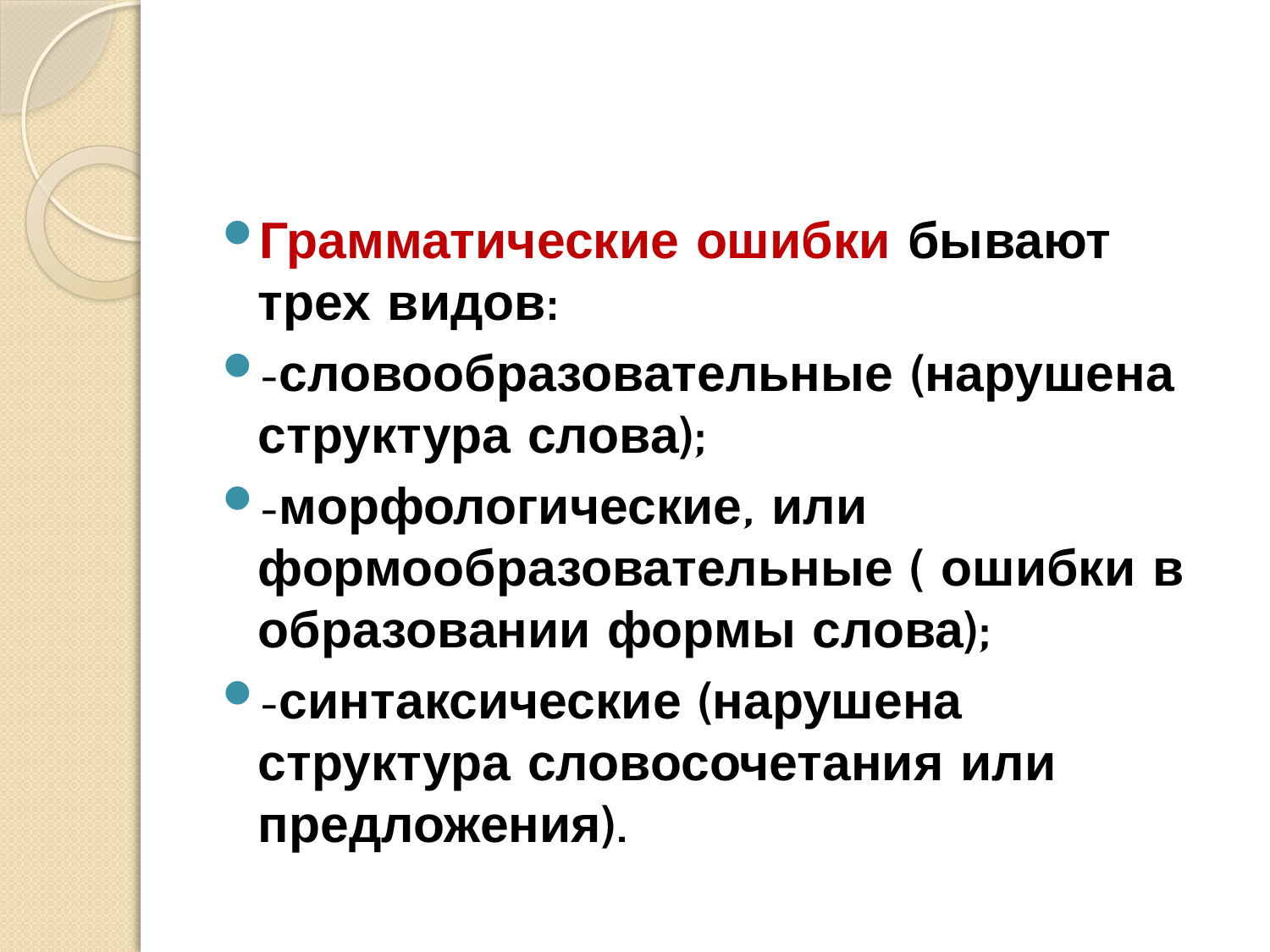

#
Грамматические ошибки бывают трех видов:
-словообразовательные (нарушена структура слова);
-морфологические, или формообразовательные ( ошибки в образовании формы слова);
-синтаксические (нарушена структура словосочетания или предложения).